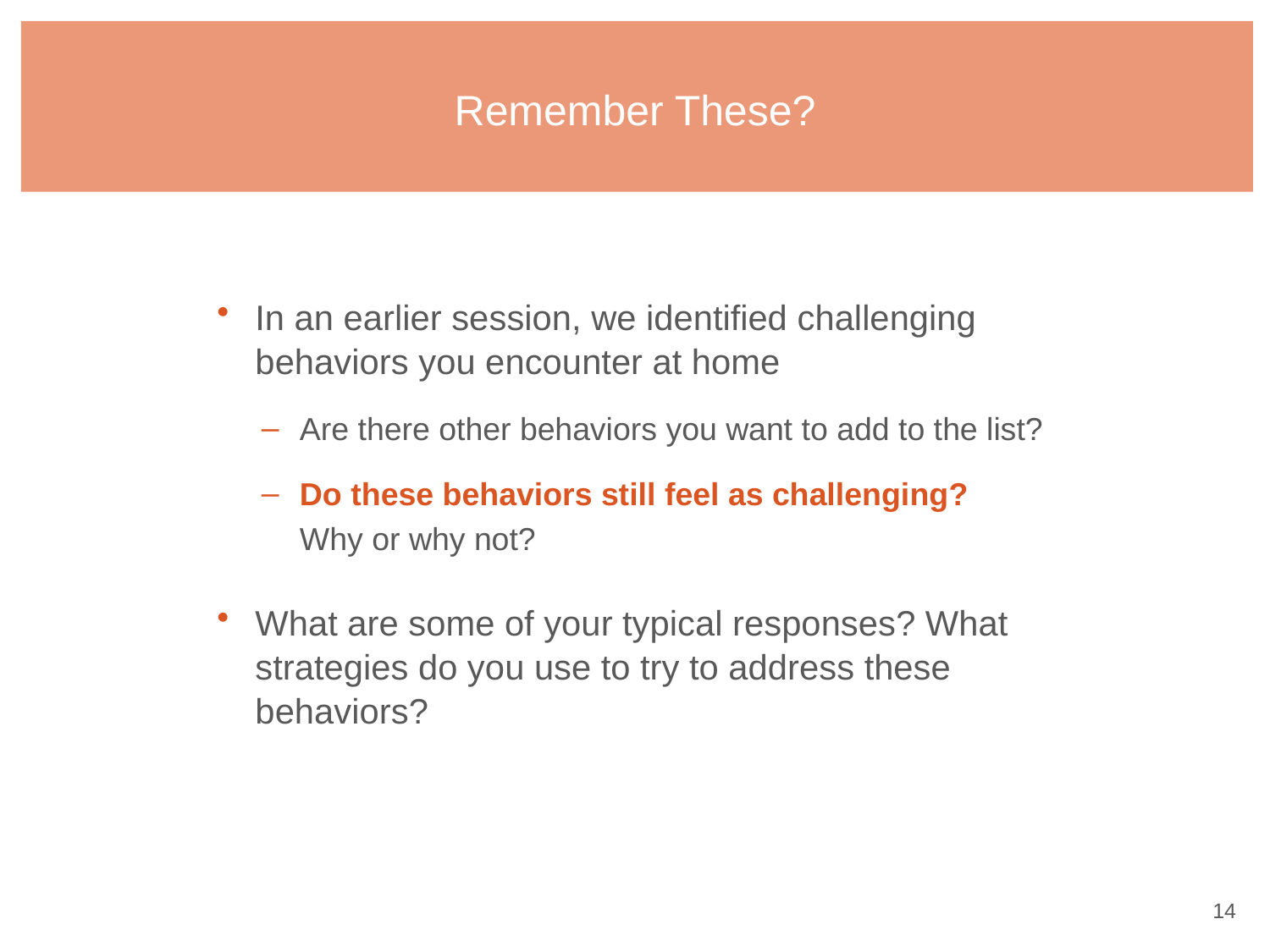

# Remember These?
In an earlier session, we identified challenging behaviors you encounter at home
Are there other behaviors you want to add to the list?
Do these behaviors still feel as challenging?
Why or why not?
What are some of your typical responses? What strategies do you use to try to address these behaviors?
14